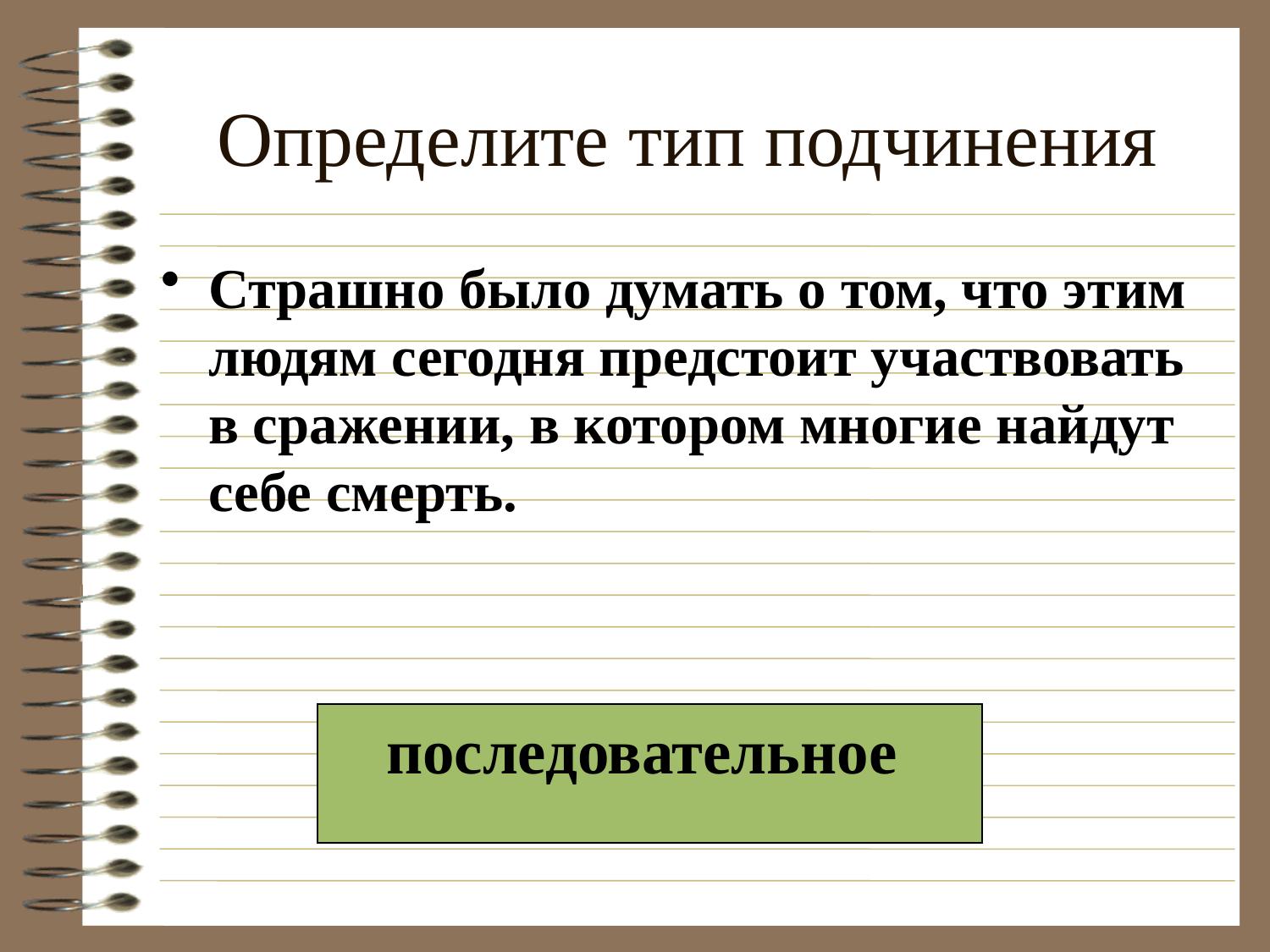

# Определите тип подчинения
Страшно было думать о том, что этим людям сегодня предстоит участвовать в сражении, в котором многие найдут себе смерть.

последовательное